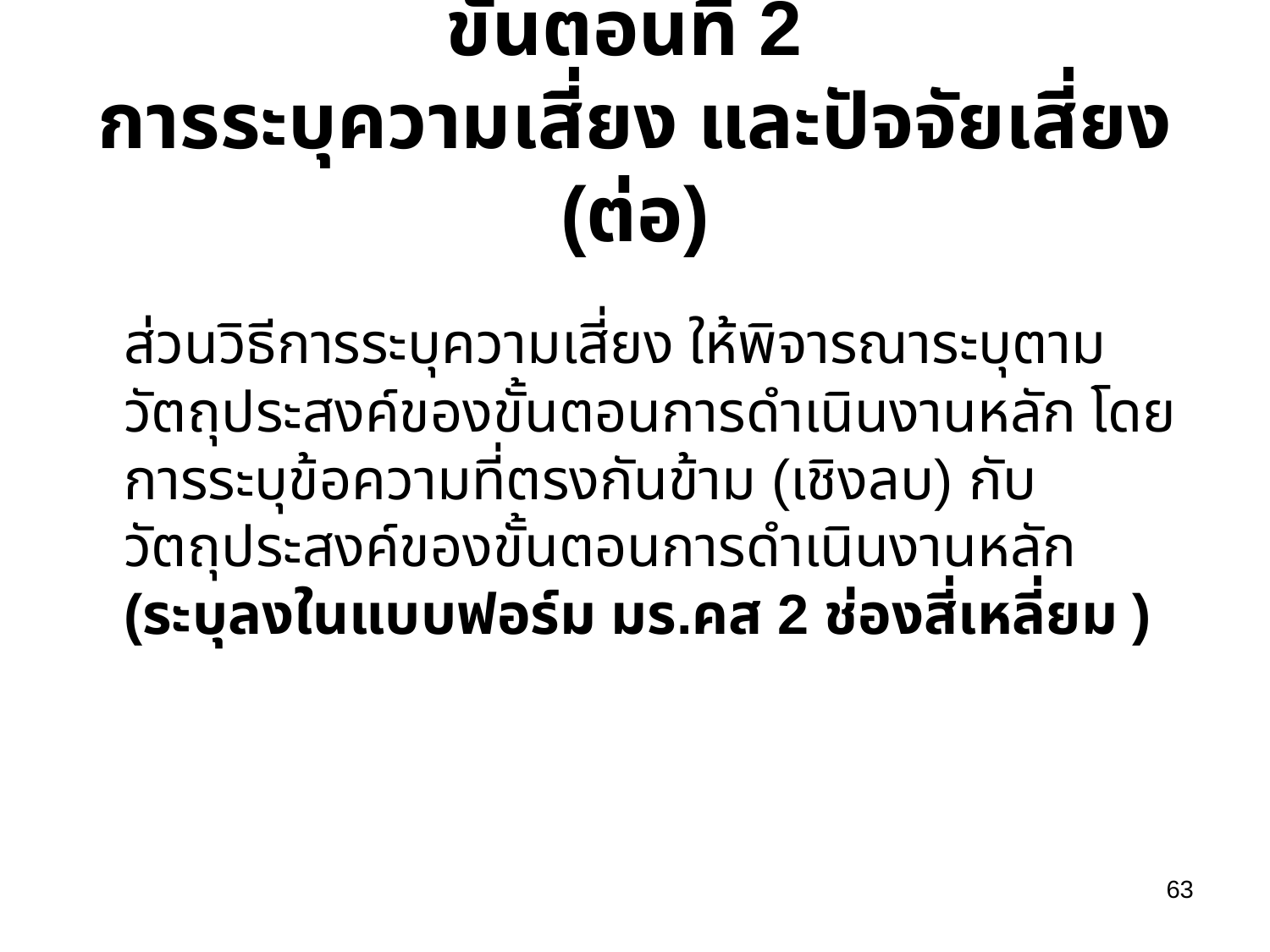

# ขั้นตอนที่ 2 การระบุความเสี่ยง และปัจจัยเสี่ยง (ต่อ)

	ส่วนวิธีการระบุความเสี่ยง ให้พิจารณาระบุตามวัตถุประสงค์ของขั้นตอนการดำเนินงานหลัก โดยการระบุข้อความที่ตรงกันข้าม (เชิงลบ) กับวัตถุประสงค์ของขั้นตอนการดำเนินงานหลัก (ระบุลงในแบบฟอร์ม มร.คส 2 ช่องสี่เหลี่ยม )

63